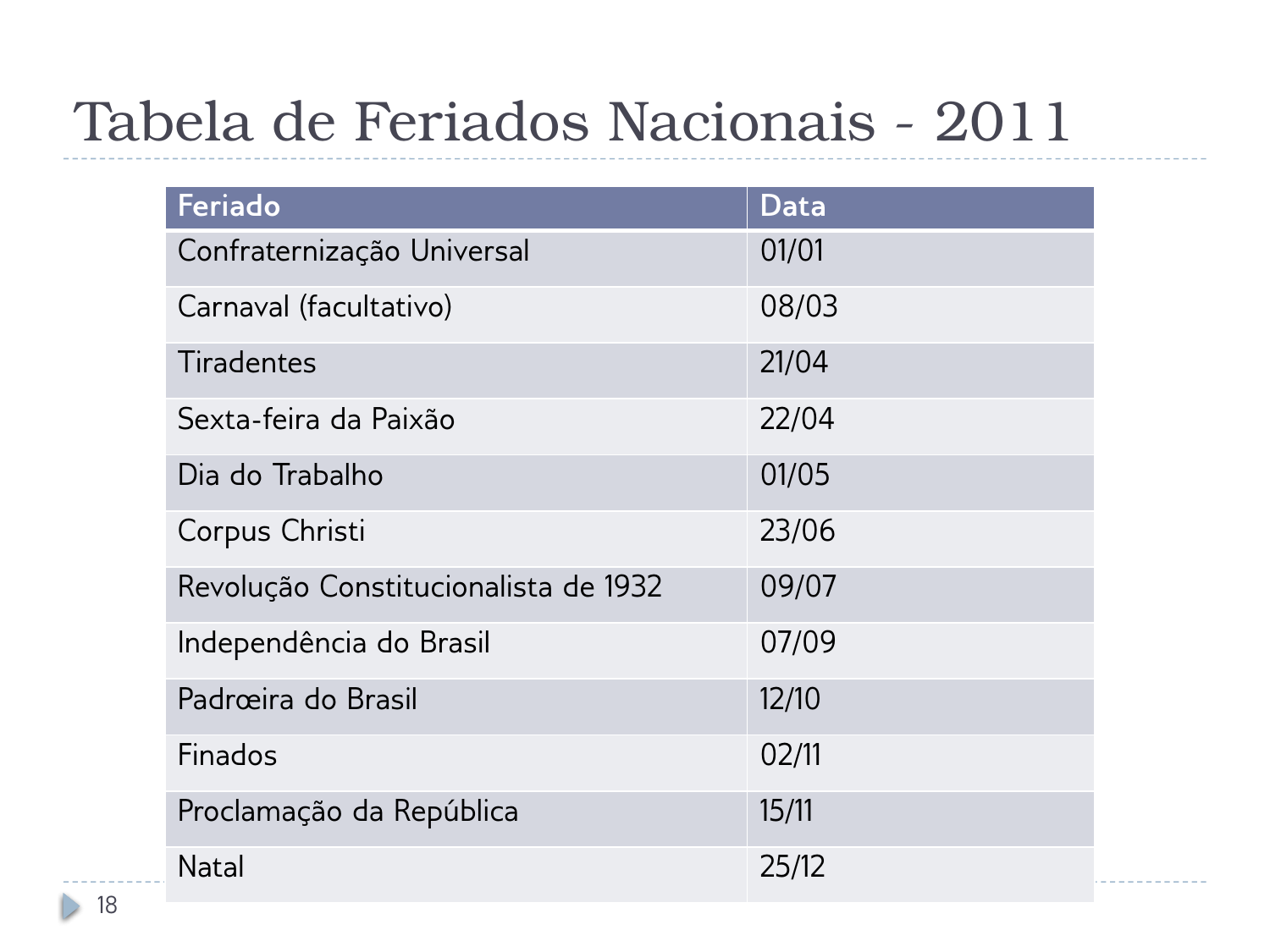

# Tabela de Feriados Nacionais - 2011
| Feriado | Data |
| --- | --- |
| Confraternização Universal | 01/01 |
| Carnaval (facultativo) | 08/03 |
| Tiradentes | 21/04 |
| Sexta-feira da Paixão | 22/04 |
| Dia do Trabalho | 01/05 |
| Corpus Christi | 23/06 |
| Revolução Constitucionalista de 1932 | 09/07 |
| Independência do Brasil | 07/09 |
| Padroeira do Brasil | 12/10 |
| Finados | 02/11 |
| Proclamação da República | 15/11 |
| Natal | 25/12 |
18